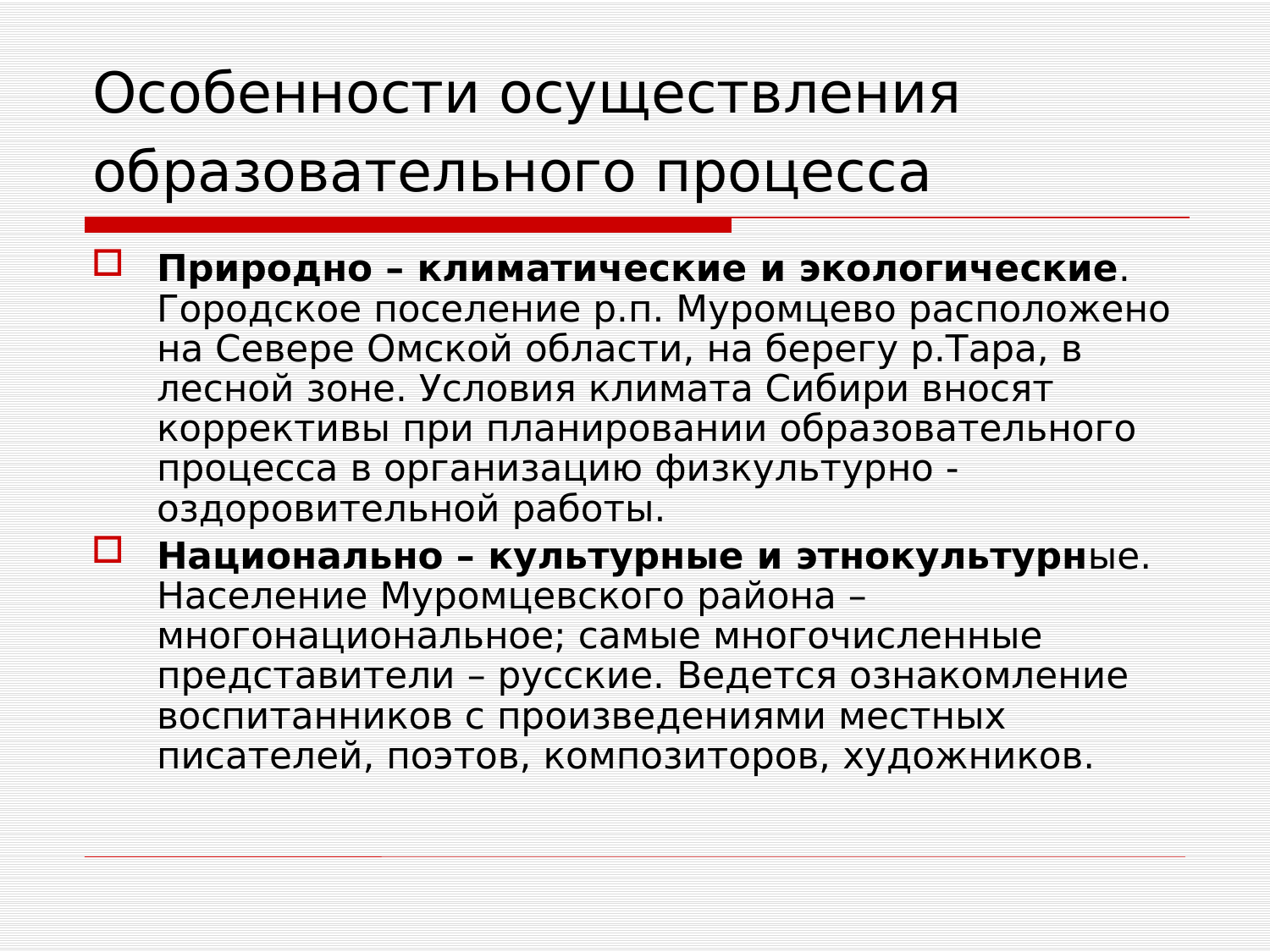

# Особенности осуществления образовательного процесса
Природно – климатические и экологические. Городское поселение р.п. Муромцево расположено на Севере Омской области, на берегу р.Тара, в лесной зоне. Условия климата Сибири вносят коррективы при планировании образовательного процесса в организацию физкультурно - оздоровительной работы.
Национально – культурные и этнокультурные. Население Муромцевского района – многонациональное; самые многочисленные представители – русские. Ведется ознакомление воспитанников с произведениями местных писателей, поэтов, композиторов, художников.